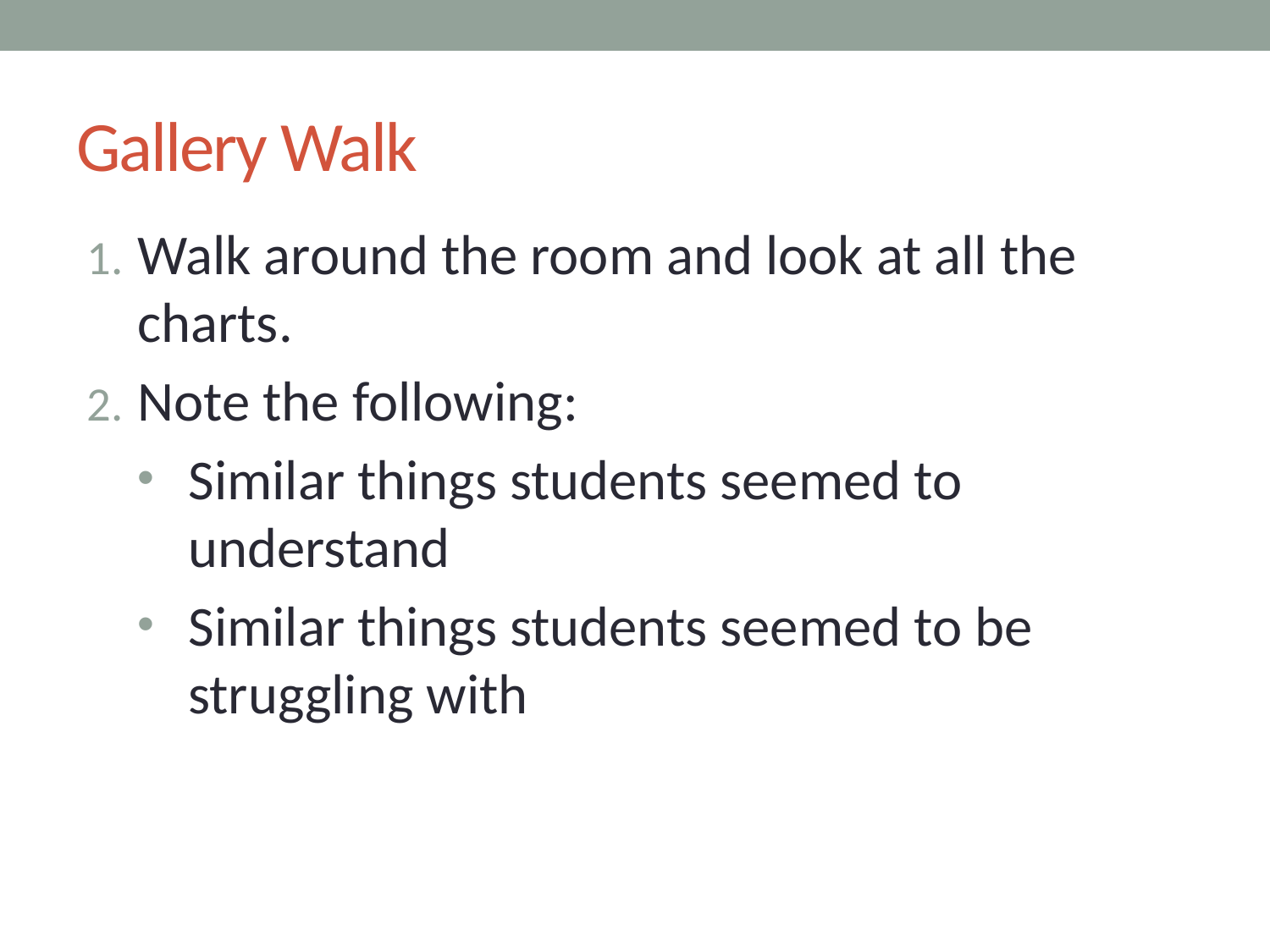

# Gallery Walk
Walk around the room and look at all the charts.
Note the following:
Similar things students seemed to understand
Similar things students seemed to be struggling with